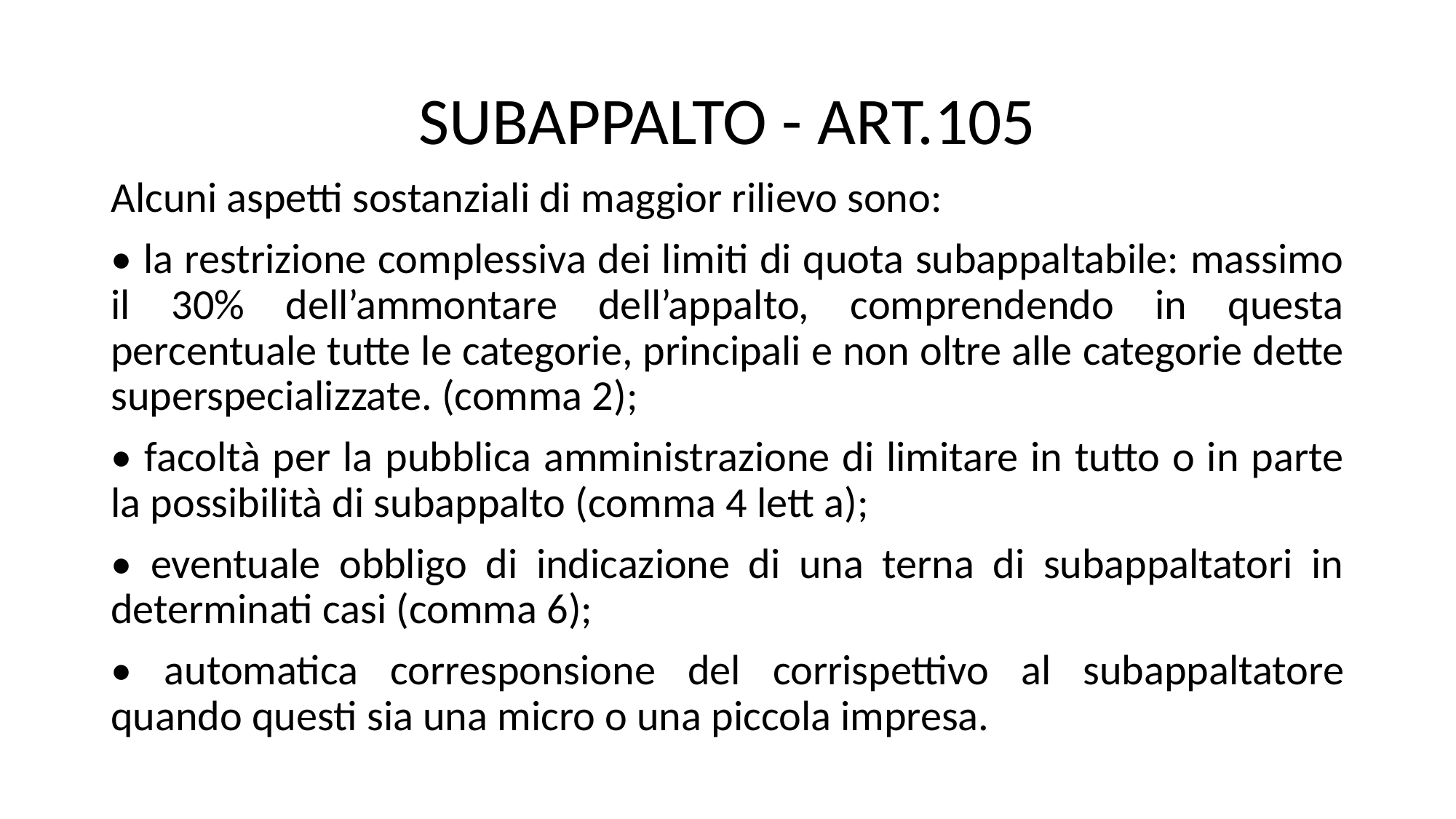

# SUBAPPALTO - ART.105
Alcuni aspetti sostanziali di maggior rilievo sono:
• la restrizione complessiva dei limiti di quota subappaltabile: massimo il 30% dell’ammontare dell’appalto, comprendendo in questa percentuale tutte le categorie, principali e non oltre alle categorie dette superspecializzate. (comma 2);
• facoltà per la pubblica amministrazione di limitare in tutto o in parte la possibilità di subappalto (comma 4 lett a);
• eventuale obbligo di indicazione di una terna di subappaltatori in determinati casi (comma 6);
• automatica corresponsione del corrispettivo al subappaltatore quando questi sia una micro o una piccola impresa.